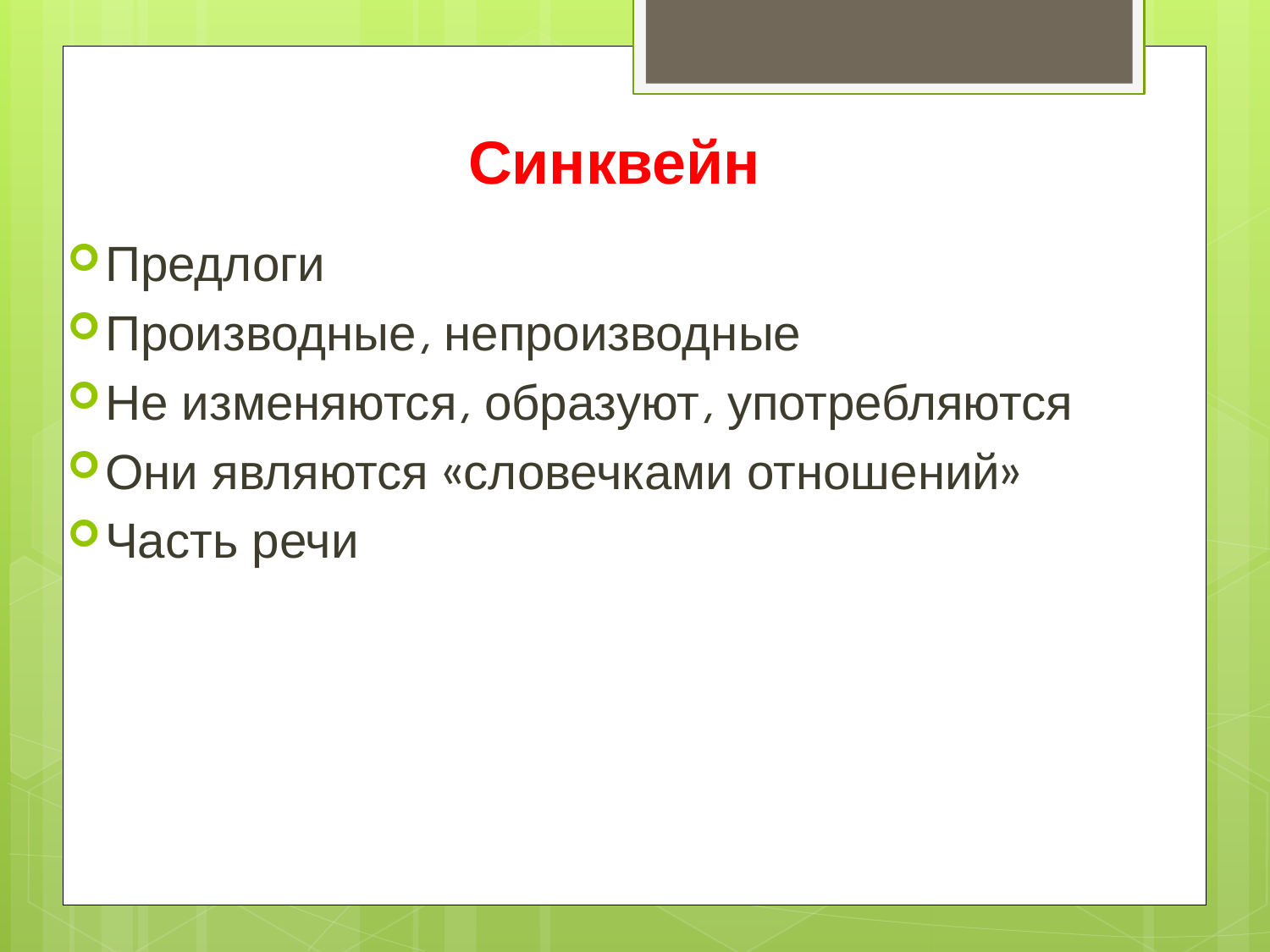

# Синквейн
Предлоги
Производные, непроизводные
Не изменяются, образуют, употребляются
Они являются «словечками отношений»
Часть речи